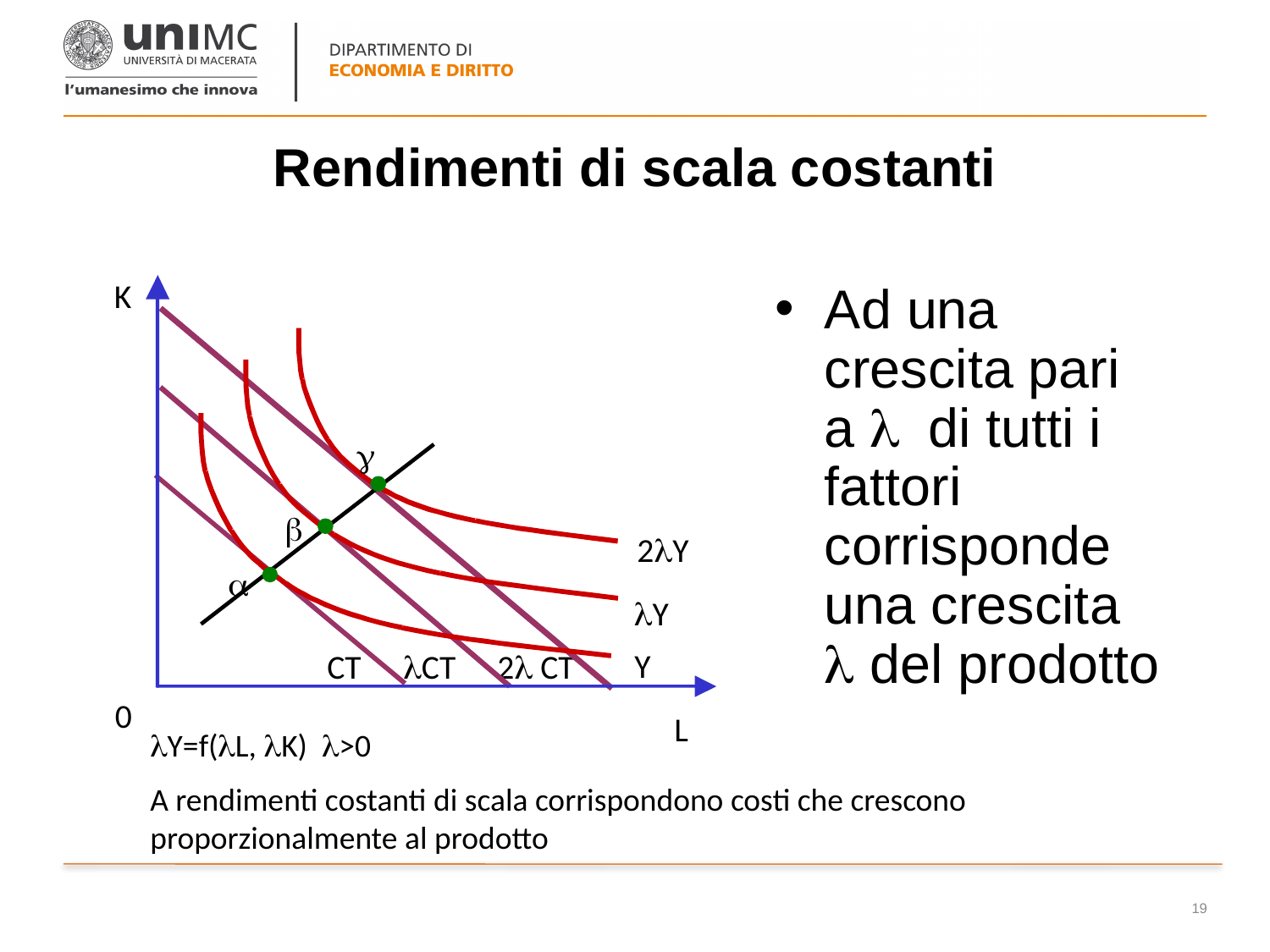

# Rendimenti di scala costanti
K

γ

β

2λY

α

λY

Y
CT
λCT

2λ CT

0

L

Ad una crescita pari a λ di tutti i fattori corrisponde una crescita λ del prodotto
λY=f(λL, λK)  λ>0
A rendimenti costanti di scala corrispondono costi che crescono proporzionalmente al prodotto
19